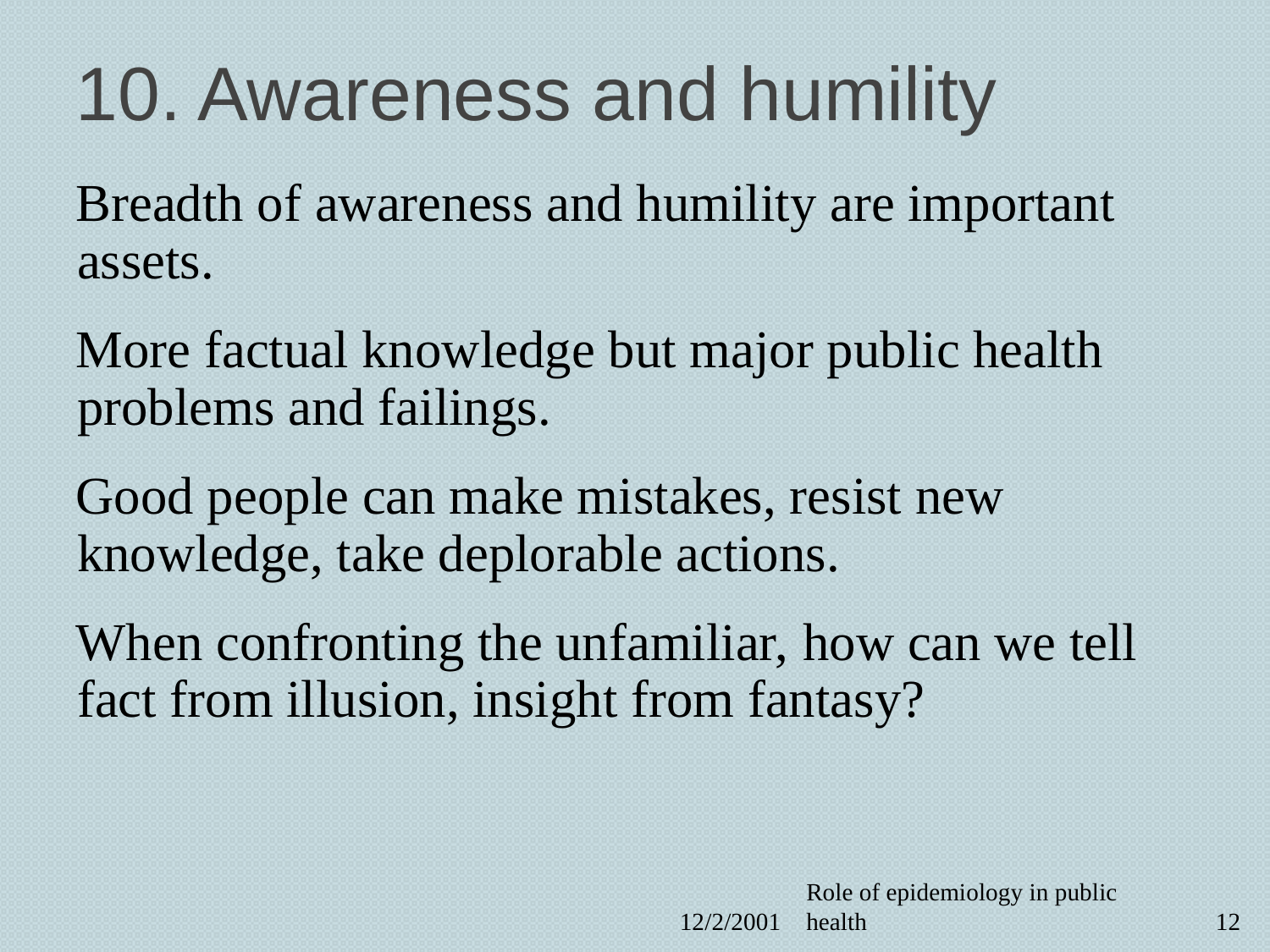

# 10. Awareness and humility
Breadth of awareness and humility are important assets.
More factual knowledge but major public health problems and failings.
Good people can make mistakes, resist new knowledge, take deplorable actions.
When confronting the unfamiliar, how can we tell fact from illusion, insight from fantasy?
12/2/2001
Role of epidemiology in public health
12